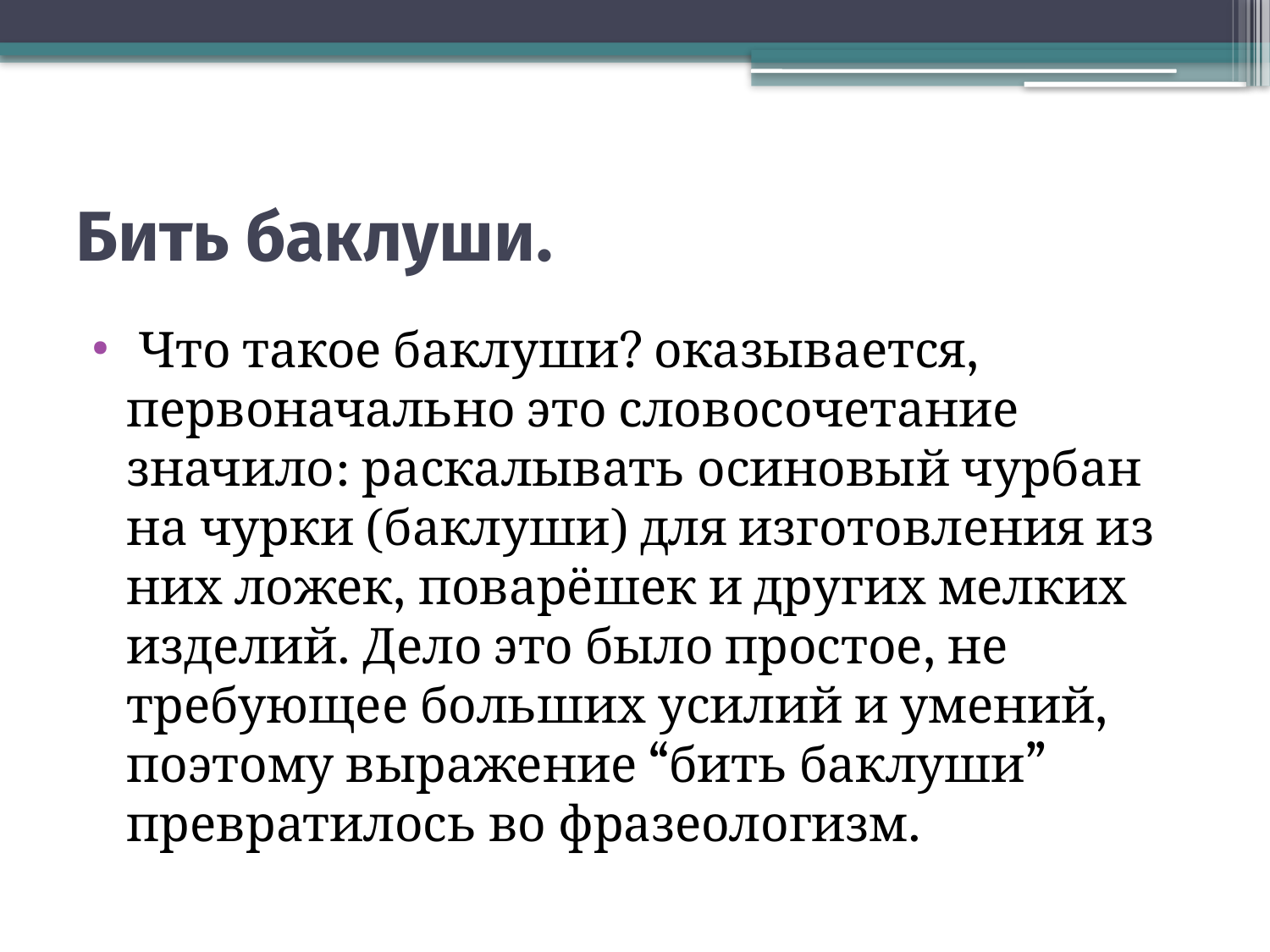

# Бить баклуши.
 Что такое баклуши? оказывается, первоначально это словосочетание значило: раскалывать осиновый чурбан на чурки (баклуши) для изготовления из них ложек, поварёшек и других мелких изделий. Дело это было простое, не требующее больших усилий и умений, поэтому выражение “бить баклуши” превратилось во фразеологизм.